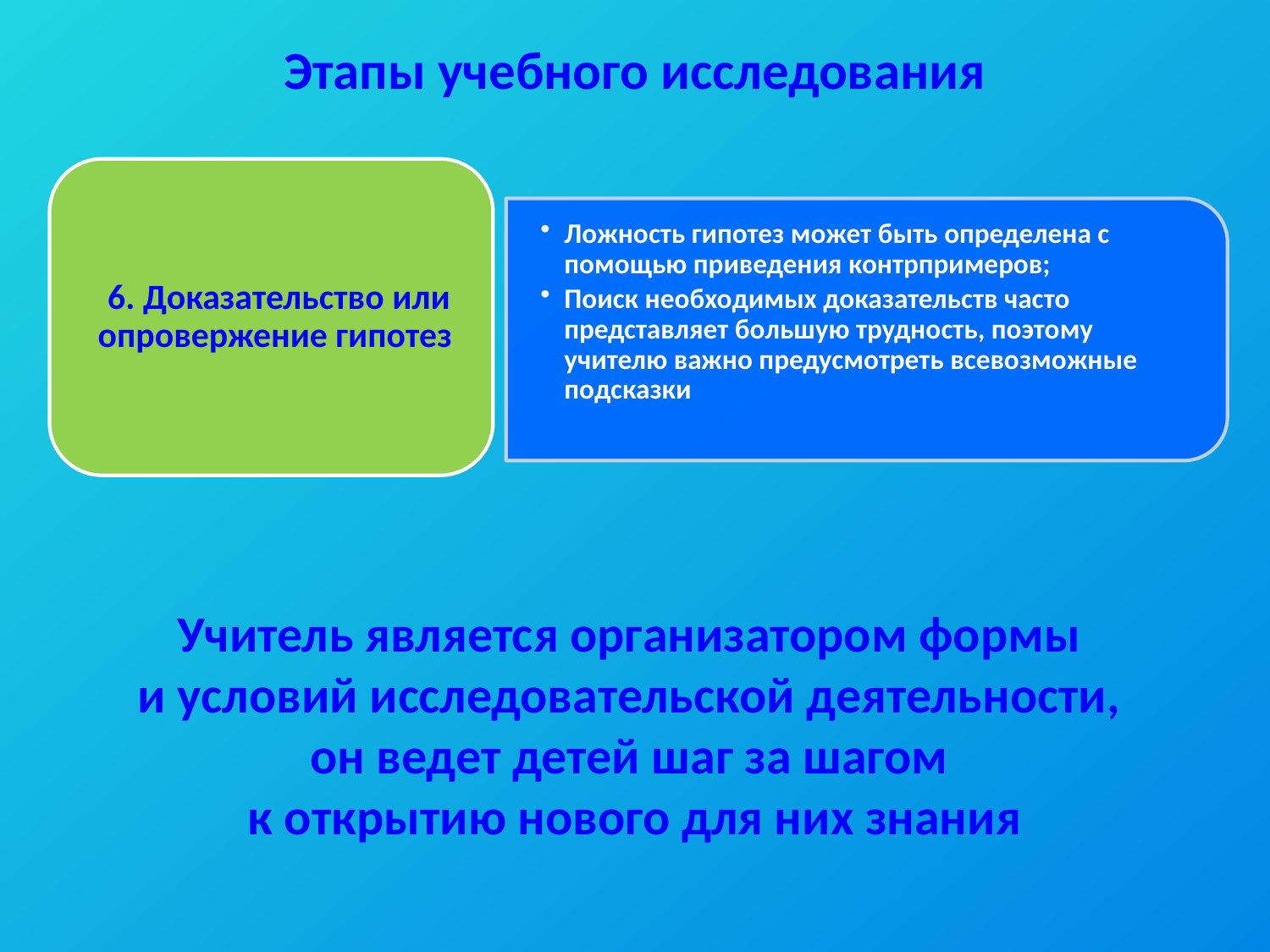

# Этапы учебного исследования
Ложность гипотез может быть определена с помощью приведения контрпримеров;
Поиск необходимых доказательств часто представляет большую трудность, поэтому учителю важно предусмотреть всевозможные подсказки

6. Доказательство или опровержение гипотез
Учитель является организатором формы
и условий исследовательской деятельности,
он ведет детей шаг за шагом
к открытию нового для них знания